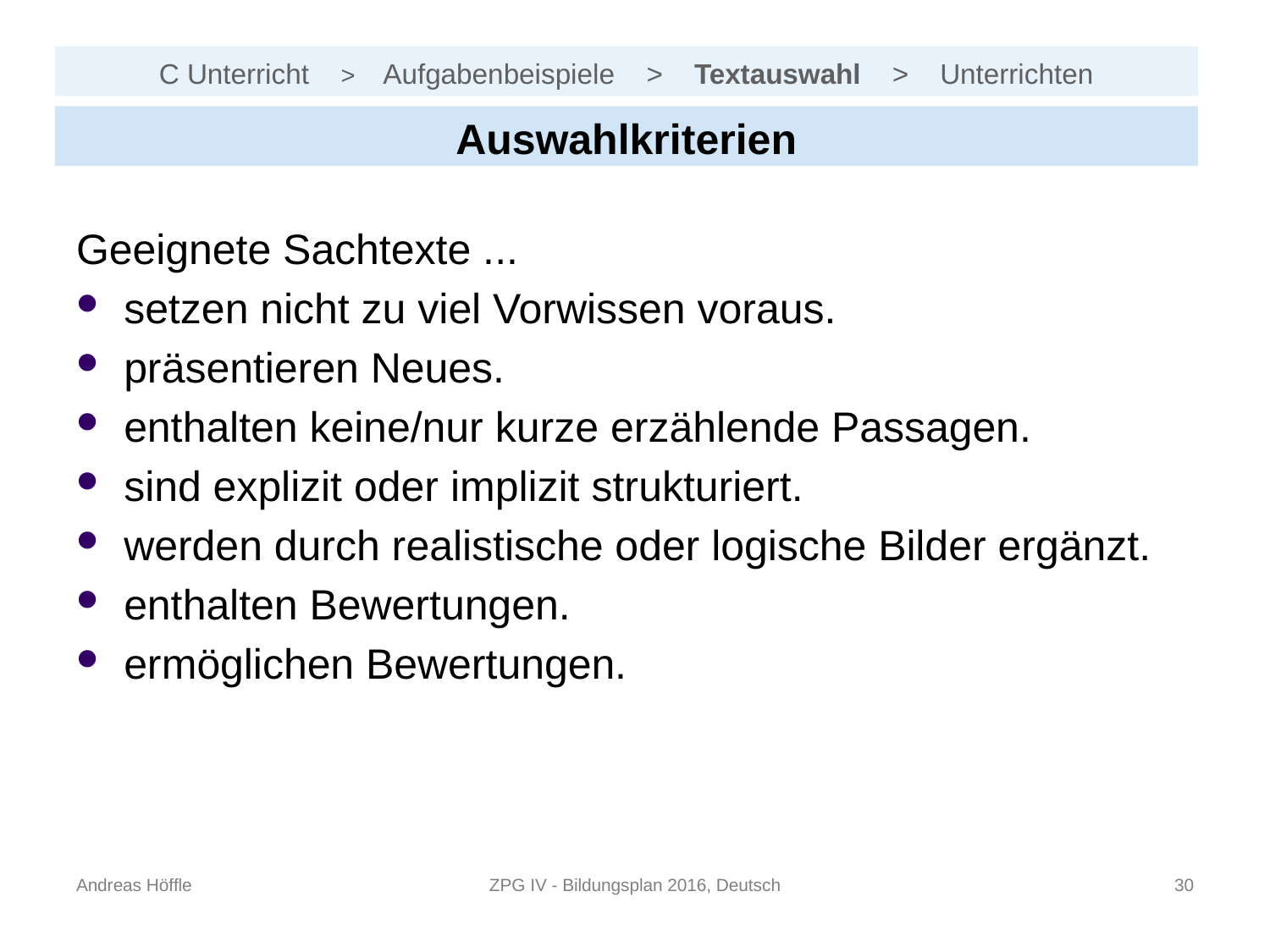

# C Unterricht    >    Aufgabenbeispiele    >    Textauswahl    >    Unterrichten
Auswahlkriterien
Geeignete Sachtexte ...
setzen nicht zu viel Vorwissen voraus.
präsentieren Neues.
enthalten keine/nur kurze erzählende Passagen.
sind explizit oder implizit strukturiert.
werden durch realistische oder logische Bilder ergänzt.
enthalten Bewertungen.
ermöglichen Bewertungen.

Andreas Höffle
ZPG IV - Bildungsplan 2016, Deutsch
30